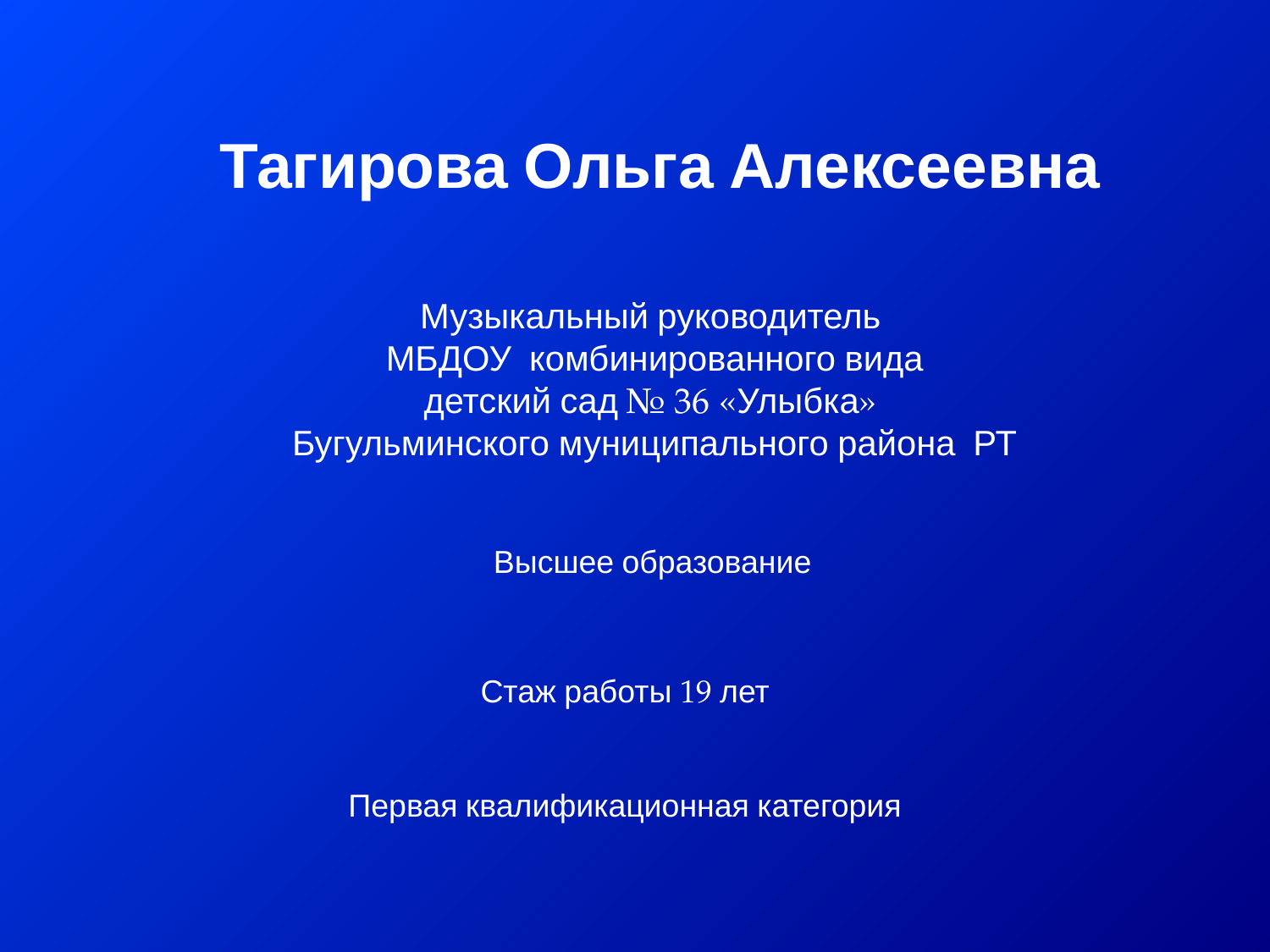

Тагирова Ольга Алексеевна
Музыкальный руководитель
МБДОУ  комбинированного вида
детский сад № 36 «Улыбка»
Бугульминского муниципального района  РТ
Высшее образование
Стаж работы 19 лет

Первая квалификационная категория